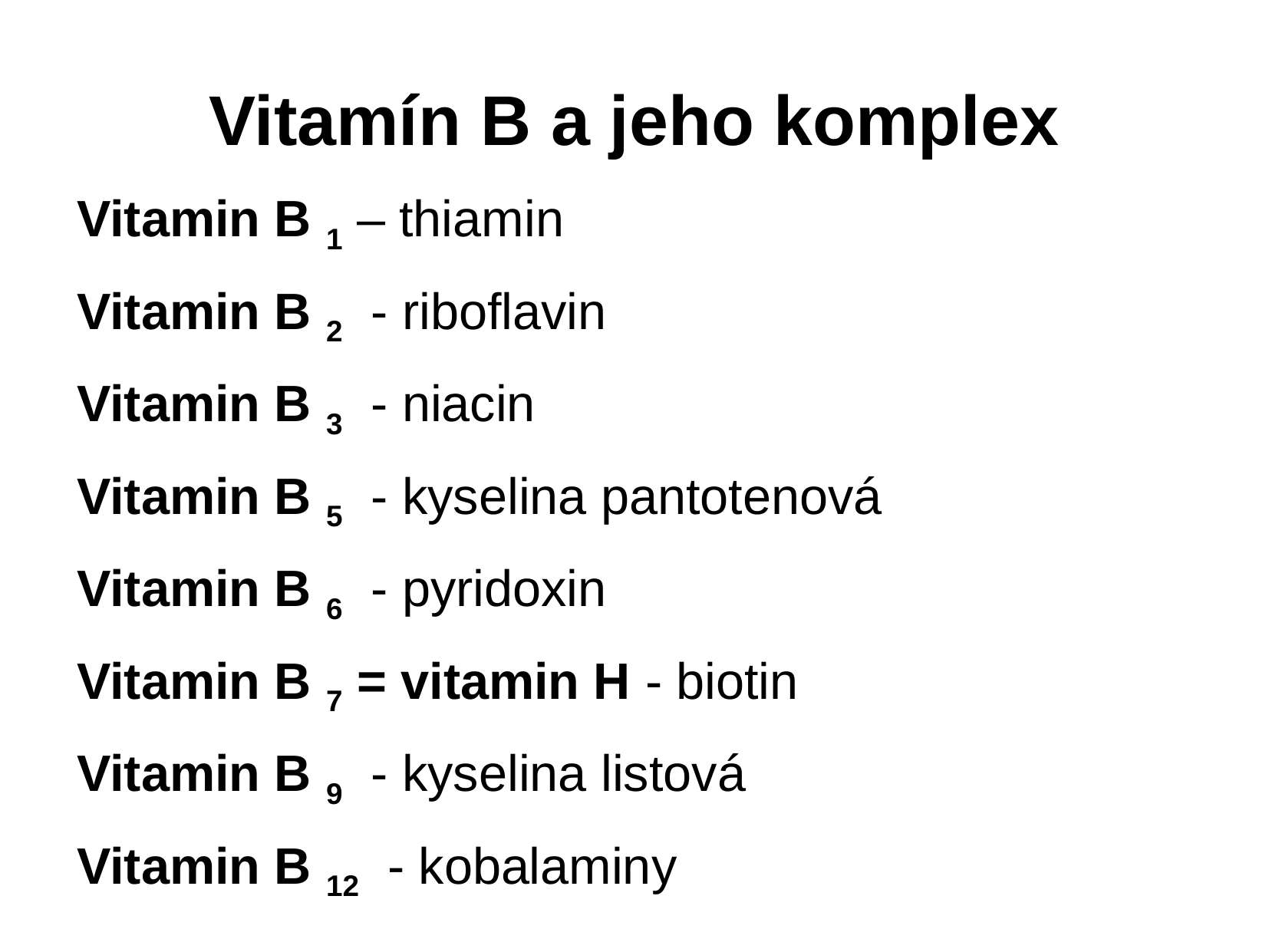

Vitamín B a jeho komplex
Vitamin B 1 – thiamin
Vitamin B 2  - riboflavin
Vitamin B 3  - niacin
Vitamin B 5  - kyselina pantotenová
Vitamin B 6  - pyridoxin
Vitamin B 7 = vitamin H - biotin
Vitamin B 9  - kyselina listová
Vitamin B 12  - kobalaminy